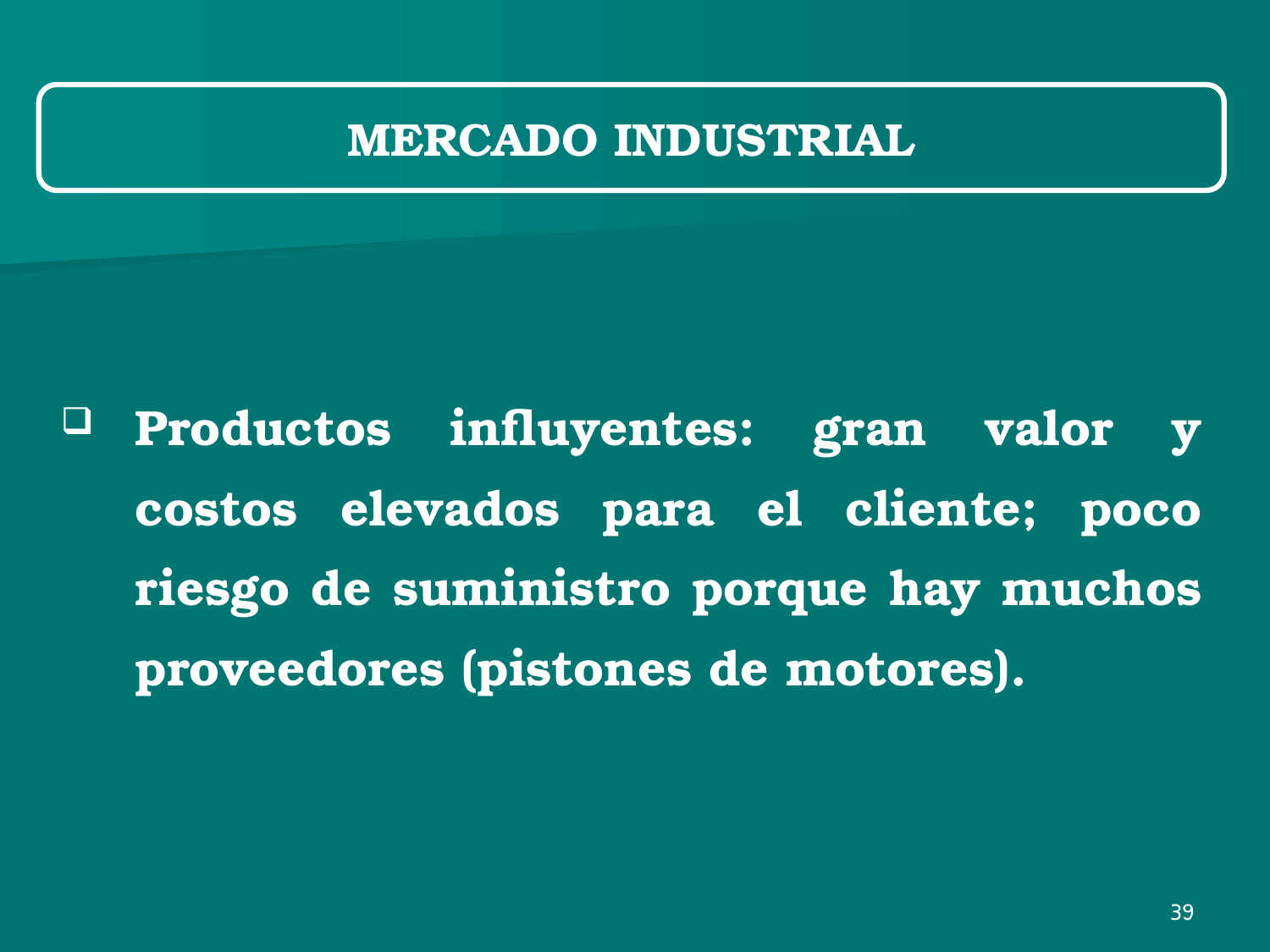

MERCADO INDUSTRIAL
Productos influyentes: gran valor y costos elevados para el cliente; poco riesgo de suministro porque hay muchos proveedores (pistones de motores).

39